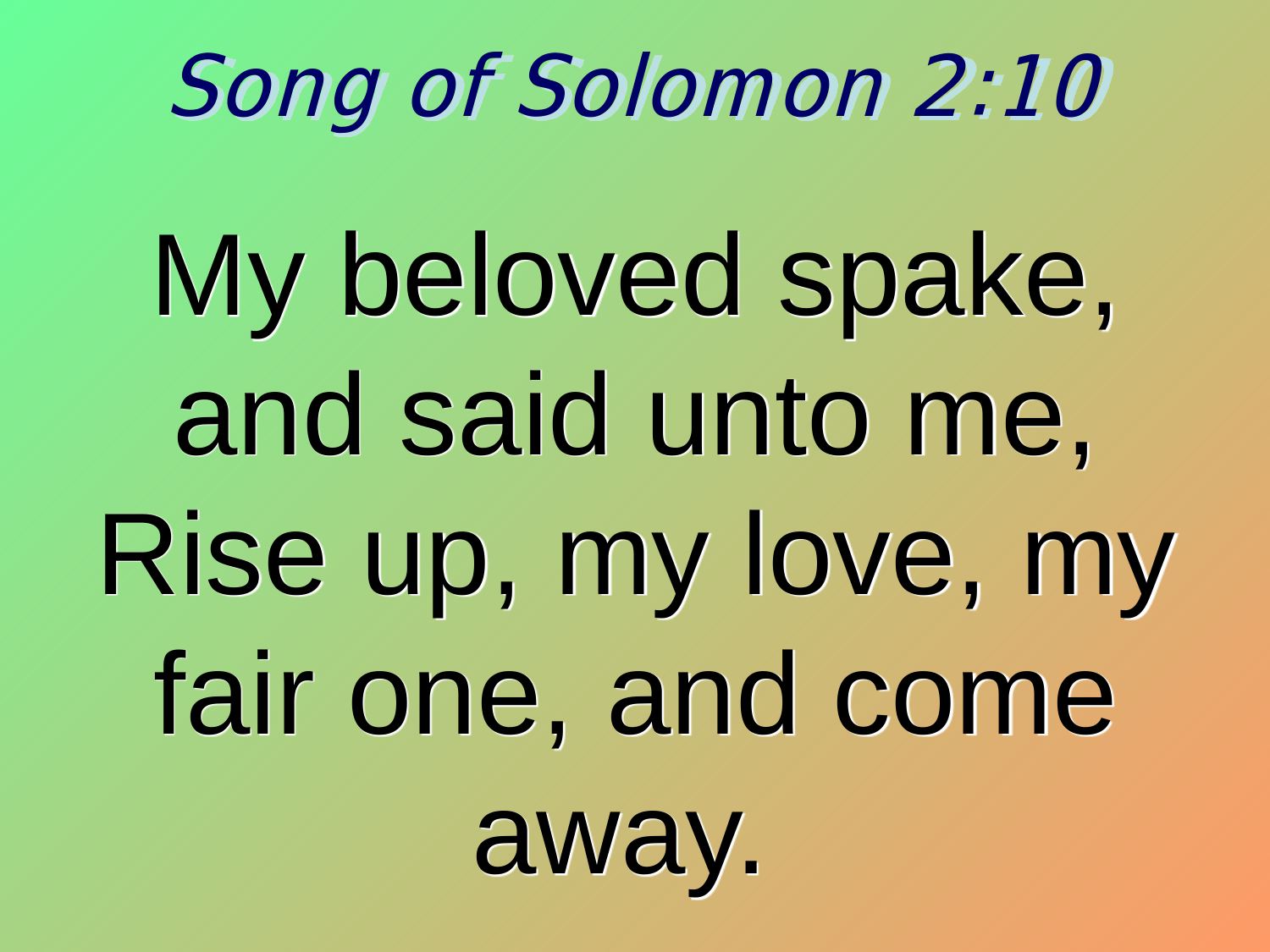

Song of Solomon 2:10
My beloved spake, and said unto me, Rise up, my love, my fair one, and come away.